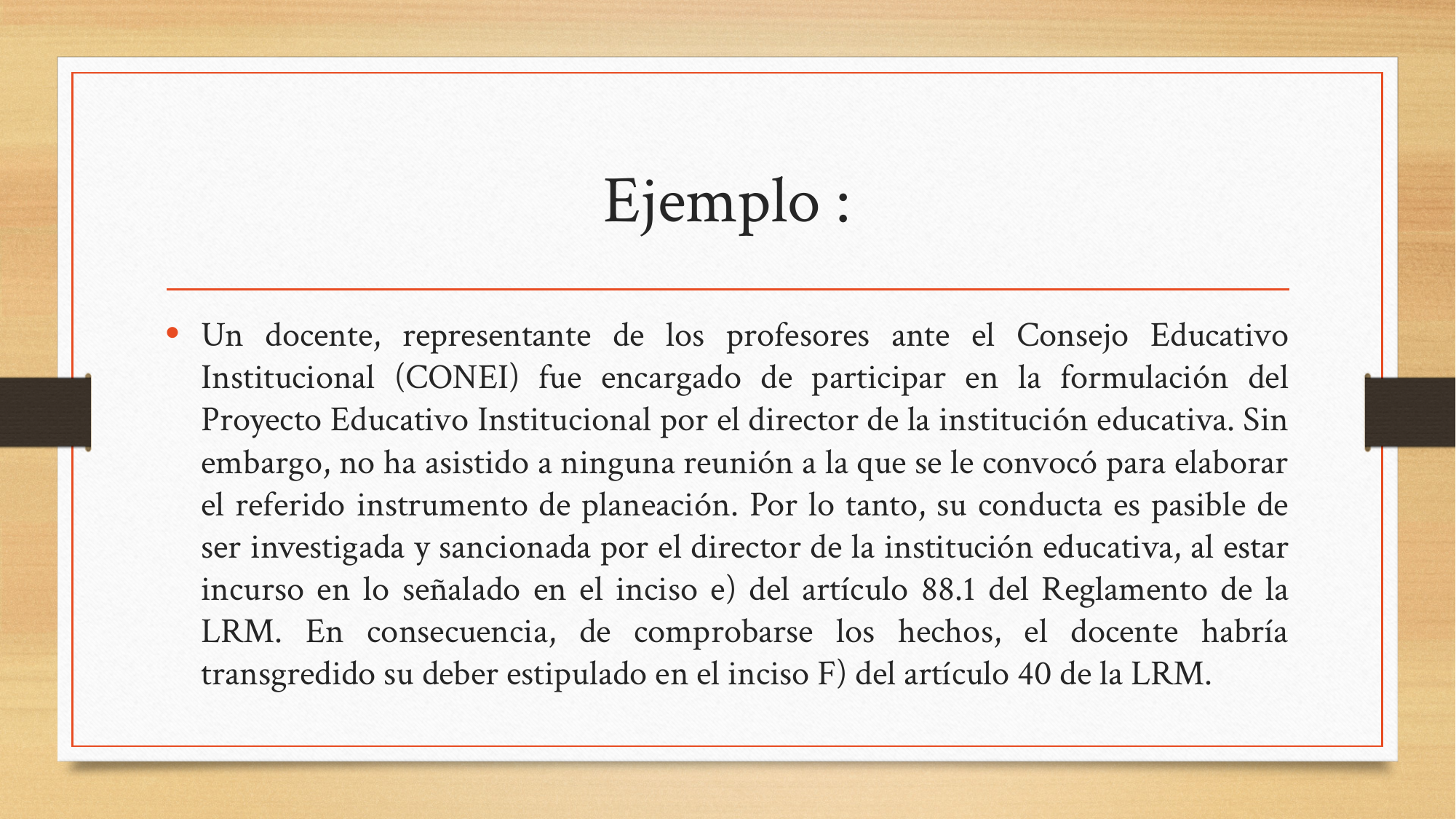

# Ejemplo :
Un docente, representante de los profesores ante el Consejo Educativo Institucional (CONEI) fue encargado de participar en la formulación del Proyecto Educativo Institucional por el director de la institución educativa. Sin embargo, no ha asistido a ninguna reunión a la que se le convocó para elaborar el referido instrumento de planeación. Por lo tanto, su conducta es pasible de ser investigada y sancionada por el director de la institución educativa, al estar incurso en lo señalado en el inciso e) del artículo 88.1 del Reglamento de la LRM. En consecuencia, de comprobarse los hechos, el docente habría transgredido su deber estipulado en el inciso F) del artículo 40 de la LRM.